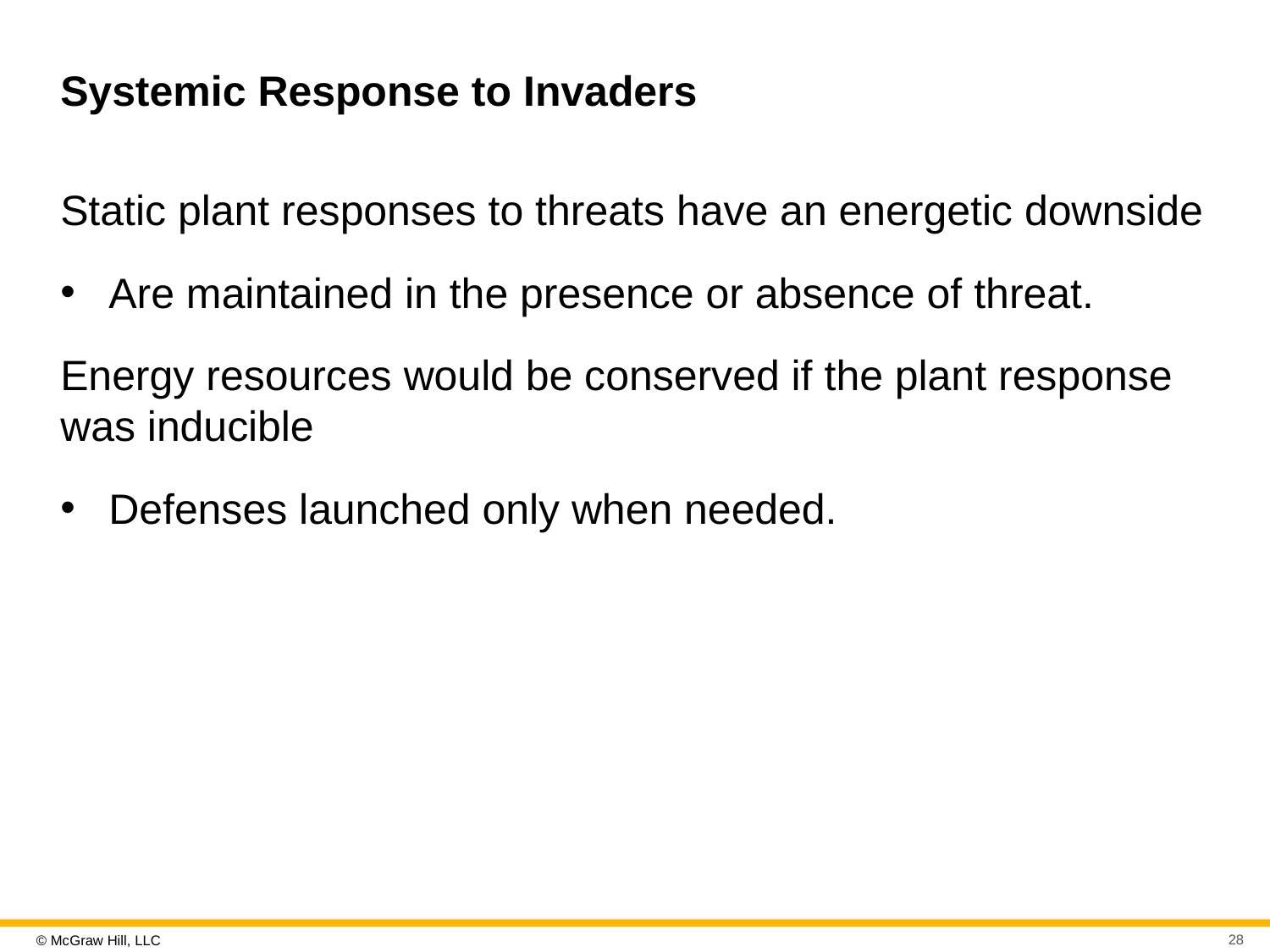

# Systemic Response to Invaders
Static plant responses to threats have an energetic downside
Are maintained in the presence or absence of threat.
Energy resources would be conserved if the plant response was inducible
Defenses launched only when needed.
28